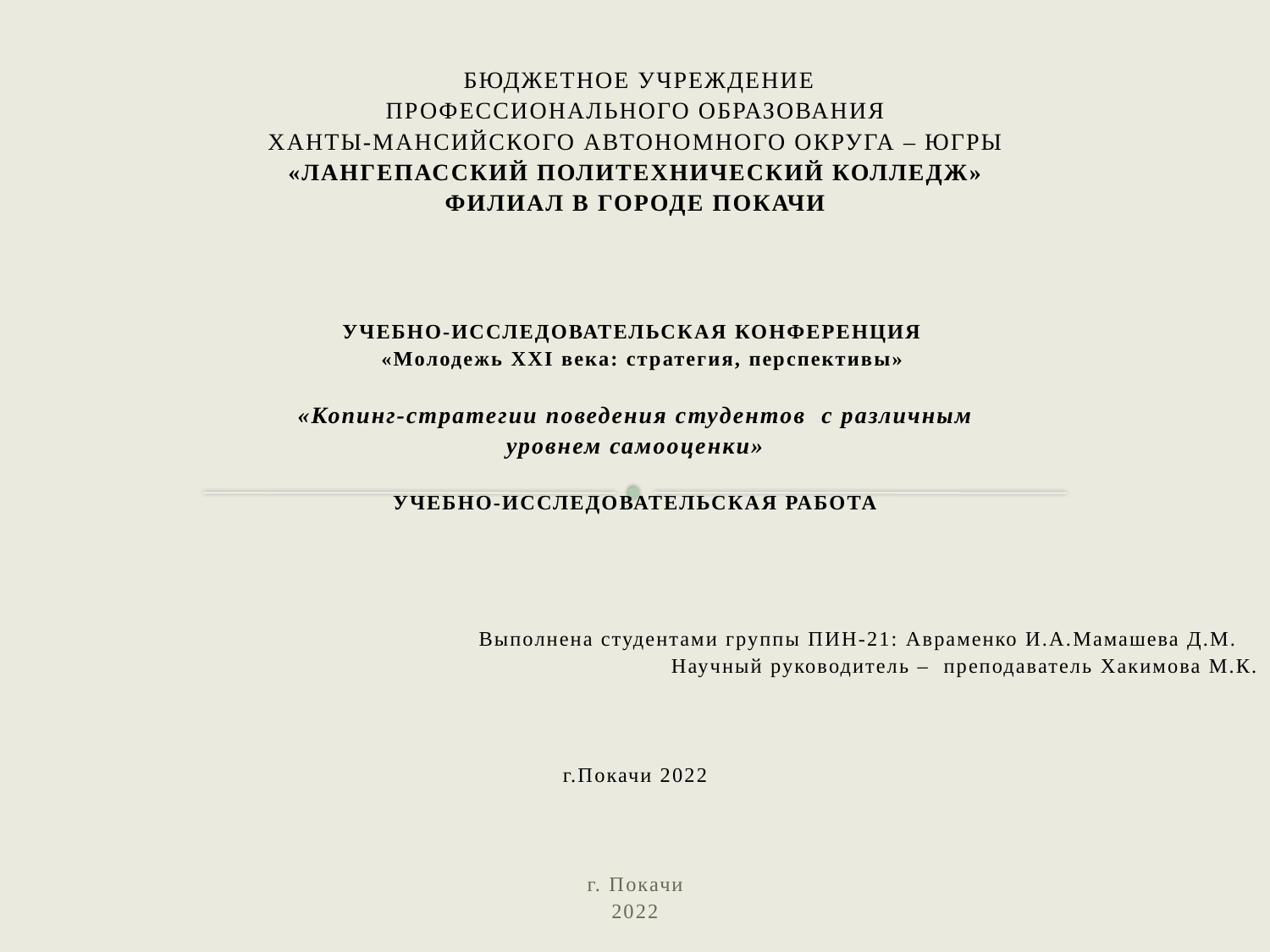

БЮДЖЕТНОЕ УЧРЕЖДЕНИЕ
ПРОФЕССИОНАЛЬНОГО ОБРАЗОВАНИЯ
ХАНТЫ-МАНСИЙСКОГО АВТОНОМНОГО ОКРУГА – ЮГРЫ
«ЛАНГЕПАССКИЙ ПОЛИТЕХНИЧЕСКИЙ КОЛЛЕДЖ»
ФИЛИАЛ В ГОРОДЕ ПОКАЧИ

УЧЕБНО-ИССЛЕДОВАТЕЛЬСКАЯ КОНФЕРЕНЦИЯ
  «Молодежь XXI века: стратегия, перспективы»

«Копинг-стратегии поведения студентов  с различным
уровнем самооценки»

УЧЕБНО-ИССЛЕДОВАТЕЛЬСКАЯ РАБОТА

 Выполнена студентами группы ПИН-21: Авраменко И.А.Мамашева Д.М.
Научный руководитель –  преподаватель Хакимова М.К.

г.Покачи 2022

г. Покачи
2022